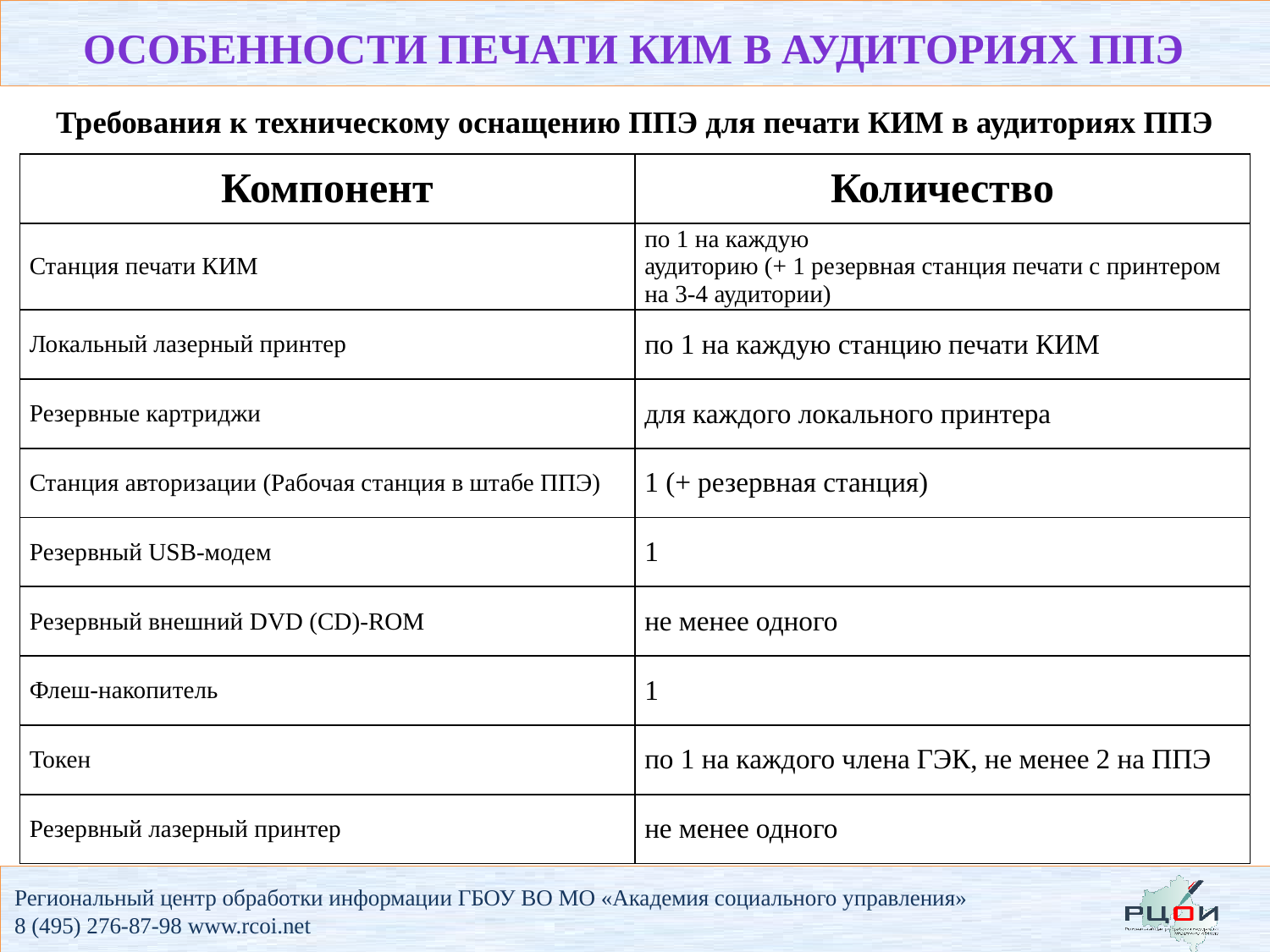

Особенности печати КИМ в аудиториях ППЭ
Требования к техническому оснащению ППЭ для печати КИМ в аудиториях ППЭ
| Компонент | Количество |
| --- | --- |
| Станция печати КИМ | по 1 на каждую аудиторию (+ 1 резервная станция печати с принтером на 3-4 аудитории) |
| Локальный лазерный принтер | по 1 на каждую станцию печати КИМ |
| Резервные картриджи | для каждого локального принтера |
| Станция авторизации (Рабочая станция в штабе ППЭ) | 1 (+ резервная станция) |
| Резервный USB-модем | 1 |
| Резервный внешний DVD (CD)-ROM | не менее одного |
| Флеш-накопитель | 1 |
| Токен | по 1 на каждого члена ГЭК, не менее 2 на ППЭ |
| Резервный лазерный принтер | не менее одного |